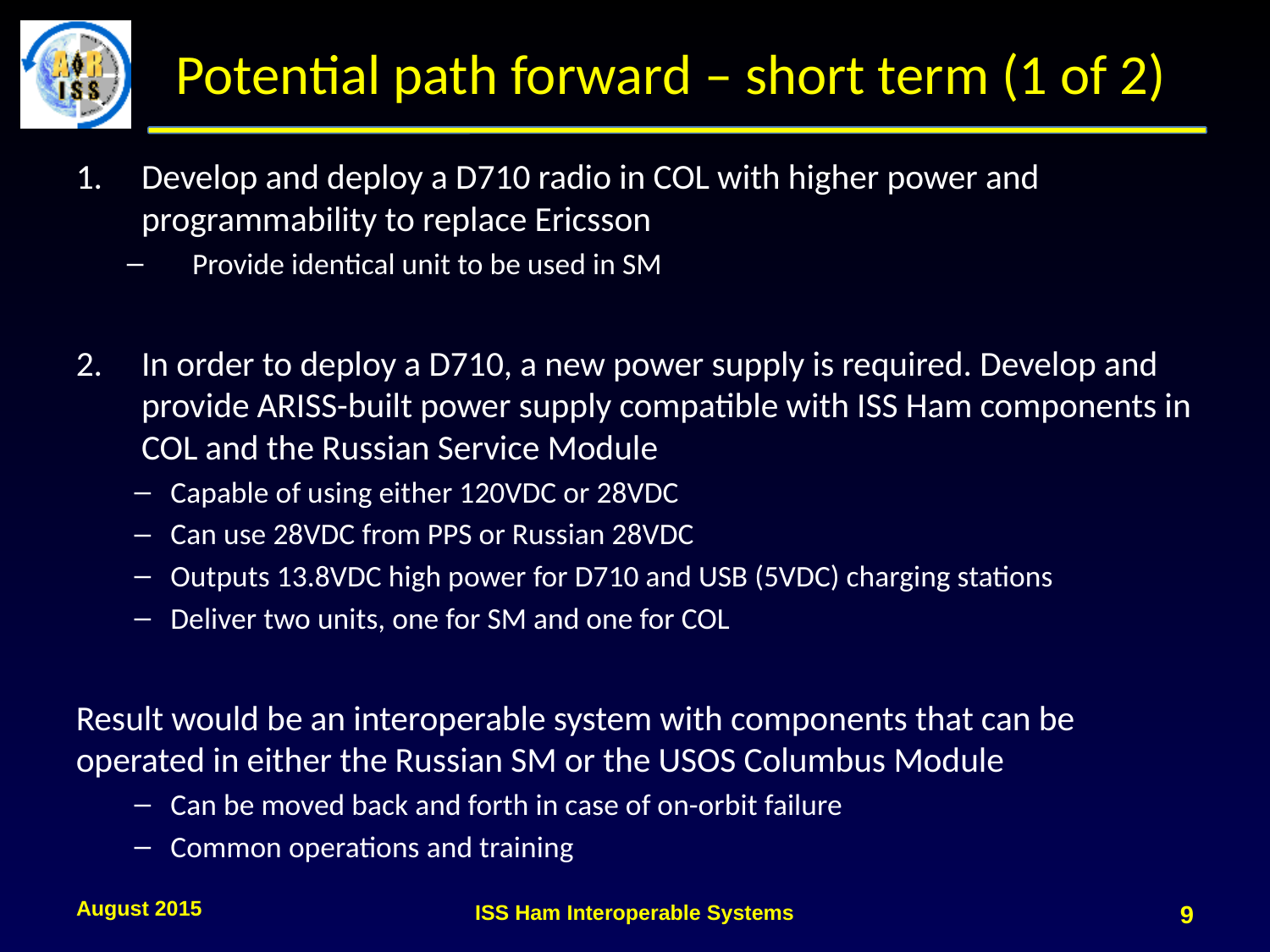

# Potential path forward – short term (1 of 2)
Develop and deploy a D710 radio in COL with higher power and programmability to replace Ericsson
Provide identical unit to be used in SM

In order to deploy a D710, a new power supply is required. Develop and provide ARISS-built power supply compatible with ISS Ham components in COL and the Russian Service Module
Capable of using either 120VDC or 28VDC
Can use 28VDC from PPS or Russian 28VDC
Outputs 13.8VDC high power for D710 and USB (5VDC) charging stations
Deliver two units, one for SM and one for COL

Result would be an interoperable system with components that can be operated in either the Russian SM or the USOS Columbus Module
Can be moved back and forth in case of on-orbit failure
Common operations and training

August 2015
ISS Ham Interoperable Systems
9